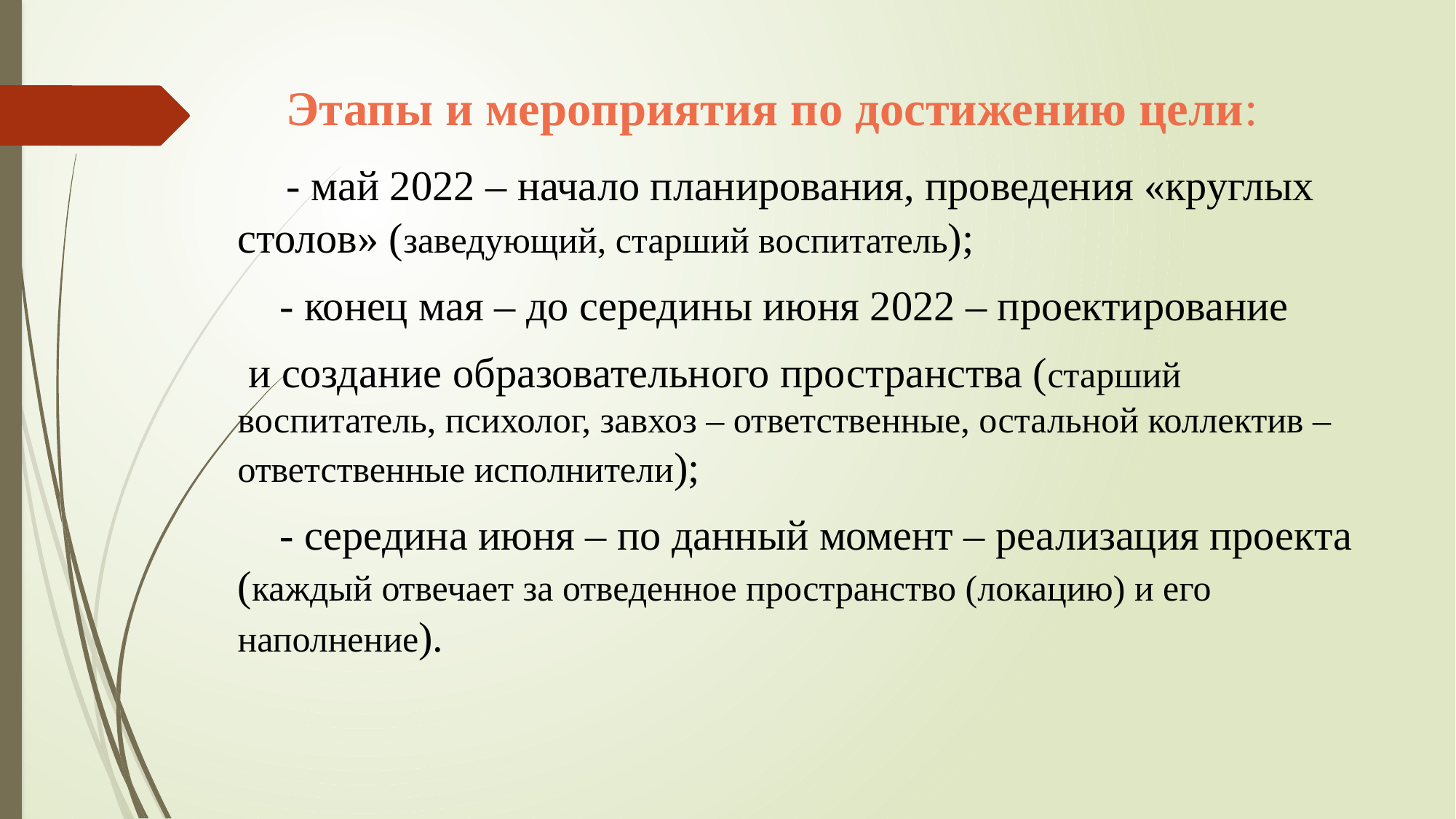

Этапы и мероприятия по достижению цели:
    - май 2022 – начало планирования, проведения «круглых   столов» (заведующий, старший воспитатель);
    - конец мая – до середины июня 2022 – проектирование
 и создание образовательного пространства (старший воспитатель, психолог, завхоз – ответственные, остальной коллектив – ответственные исполнители);
    - середина июня – по данный момент – реализация проекта (каждый отвечает за отведенное пространство (локацию) и его наполнение).